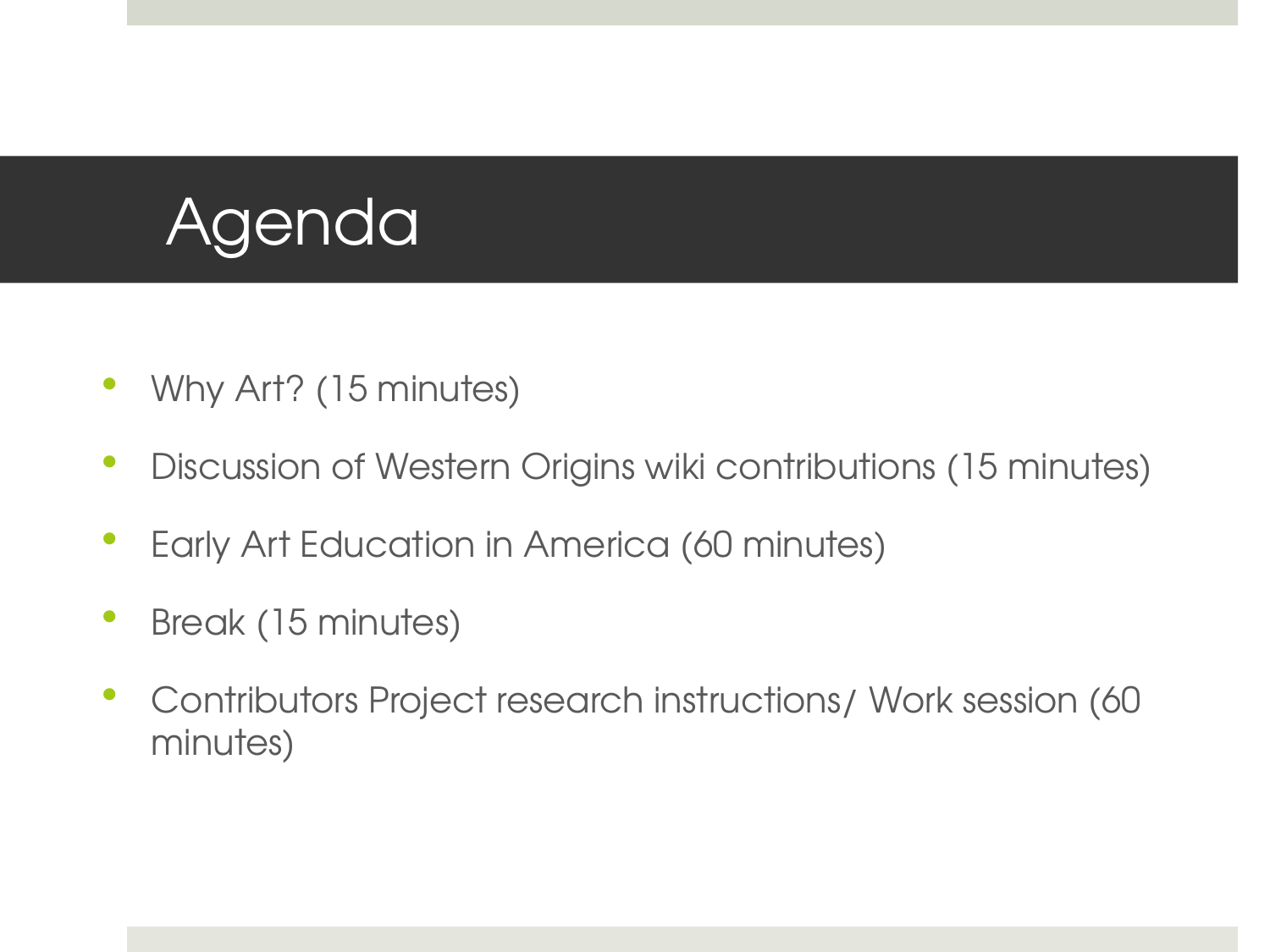

# Agenda
Why Art? (15 minutes)
Discussion of Western Origins wiki contributions (15 minutes)
Early Art Education in America (60 minutes)
Break (15 minutes)
Contributors Project research instructions/ Work session (60 minutes)